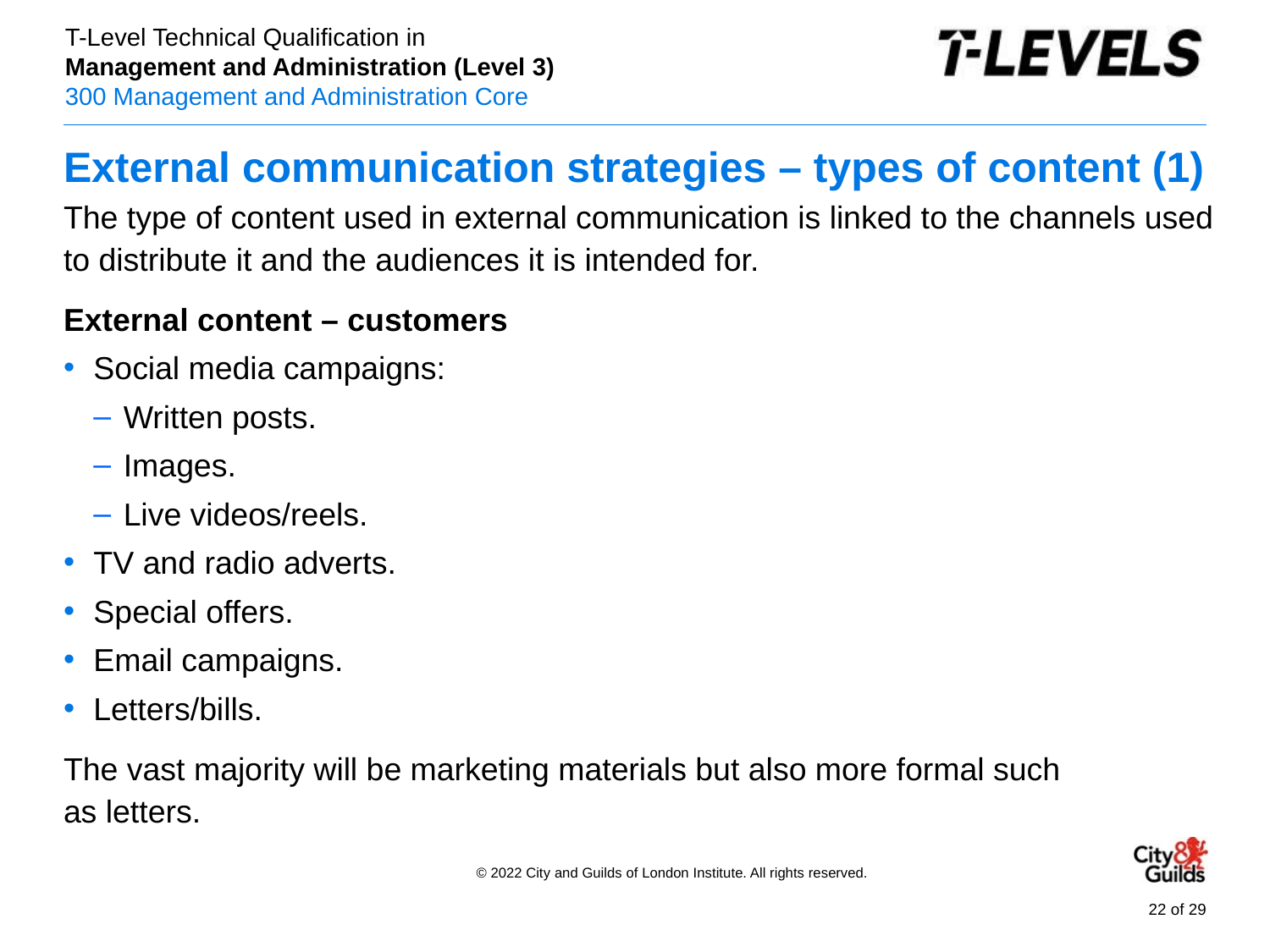

# External communication strategies – types of content (1)
The type of content used in external communication is linked to the channels used to distribute it and the audiences it is intended for.
External content – customers
Social media campaigns:
Written posts.
Images.
Live videos/reels.
TV and radio adverts.
Special offers.
Email campaigns.
Letters/bills.
The vast majority will be marketing materials but also more formal such                 as letters.